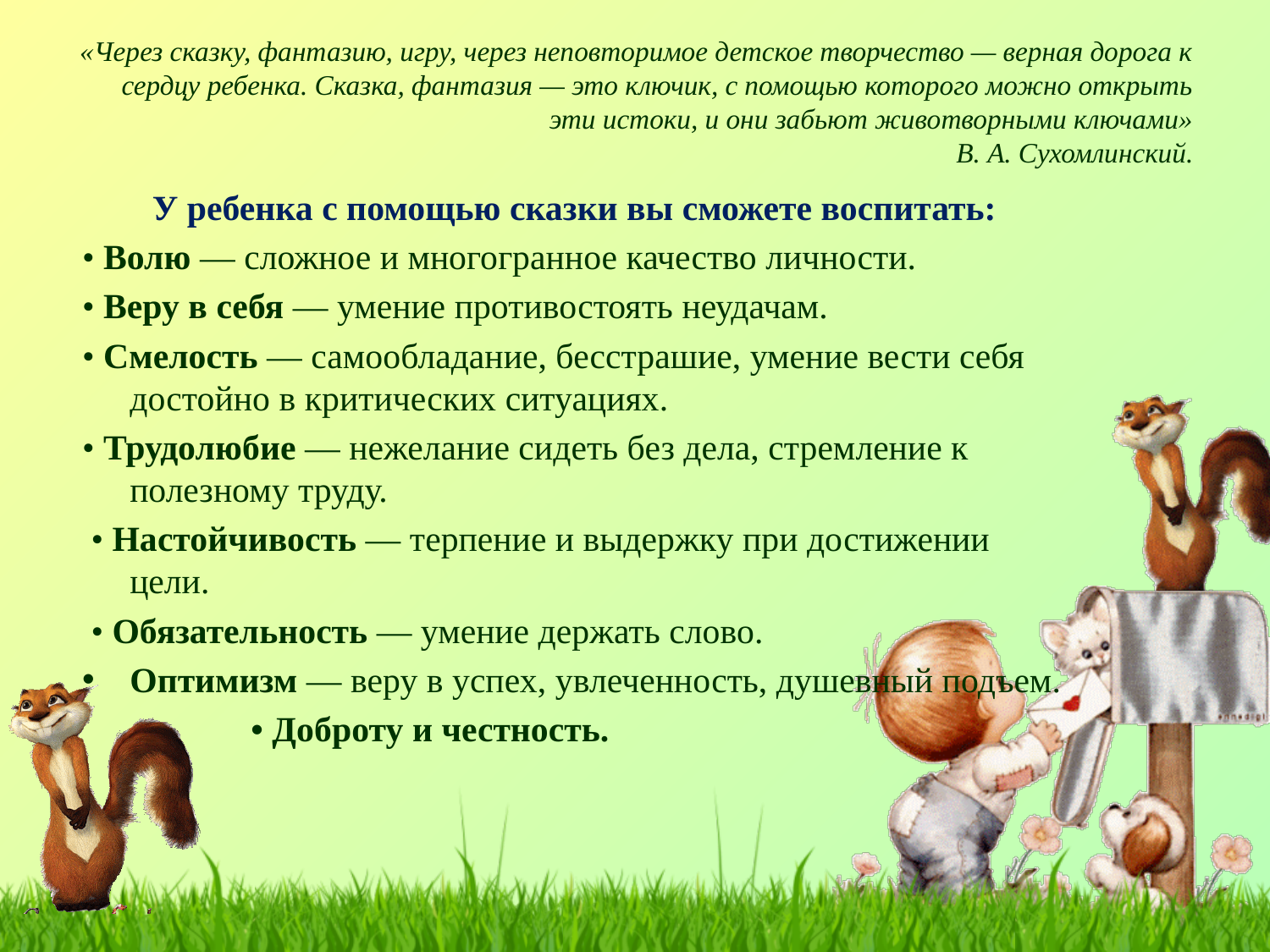

# «Через сказку, фантазию, игру, через неповторимое детское творчество — верная дорога к сердцу ребенка. Сказка, фантазия — это ключик, с помощью которого можно открыть эти истоки, и они забьют животворными ключами» В. А. Сухомлинский.
У ребенка с помощью сказки вы сможете воспитать:
• Волю — сложное и многогранное качество личности.
• Веру в себя — умение противостоять неудачам.
• Смелость — самообладание, бесстрашие, умение вести себя достойно в критических ситуациях.
• Трудолюбие — нежелание сидеть без дела, стремление к полезному труду.
 • Настойчивость — терпение и выдержку при достижении цели.
 • Обязательность — умение держать слово.
Оптимизм — веру в успех, увлеченность, душевный подъем.
                   • Доброту и честность.